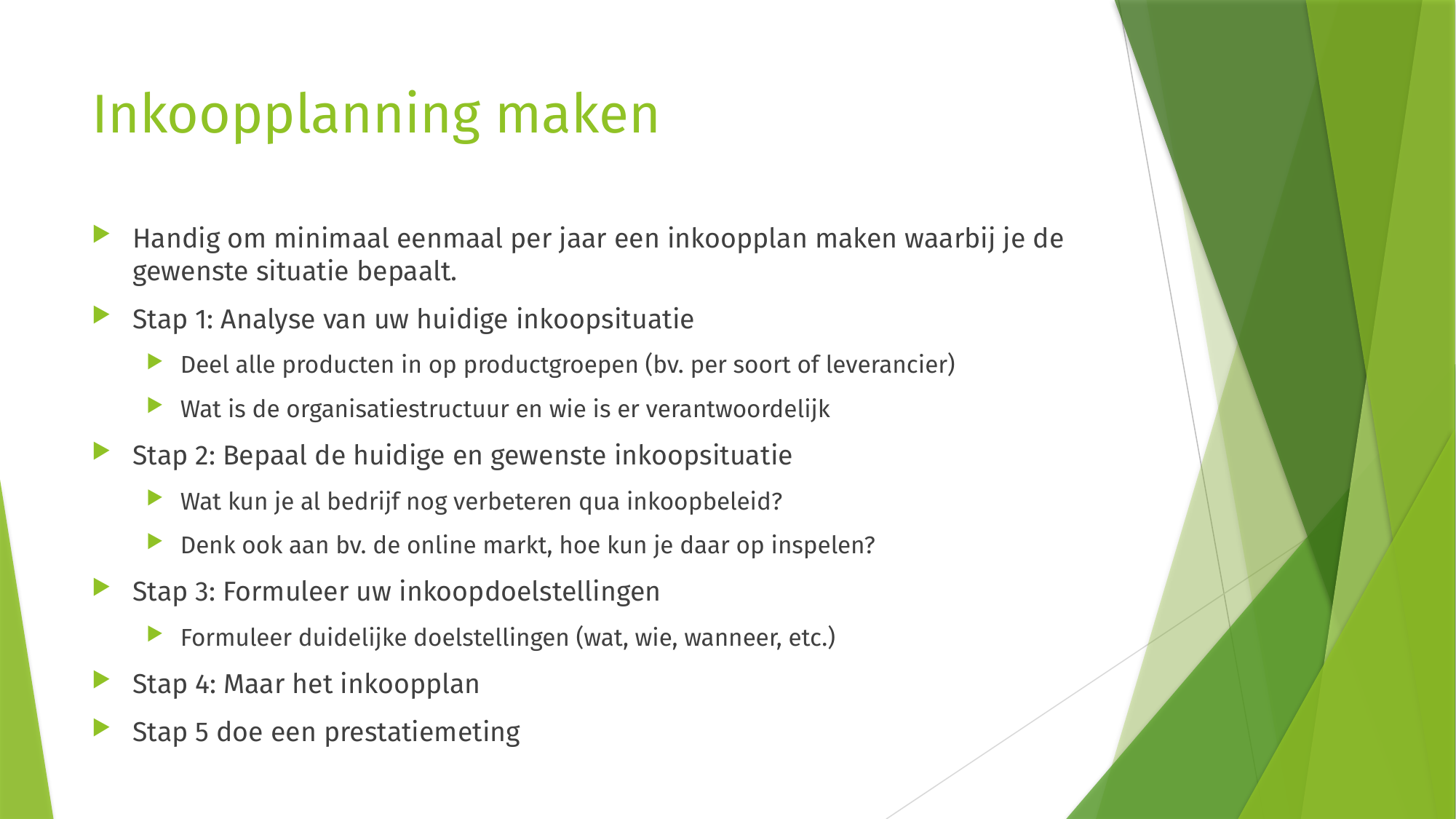

# Inkoopplanning maken
Handig om minimaal eenmaal per jaar een inkoopplan maken waarbij je de gewenste situatie bepaalt.
Stap 1: Analyse van uw huidige inkoopsituatie
Deel alle producten in op productgroepen (bv. per soort of leverancier)
Wat is de organisatiestructuur en wie is er verantwoordelijk
Stap 2: Bepaal de huidige en gewenste inkoopsituatie
Wat kun je al bedrijf nog verbeteren qua inkoopbeleid?
Denk ook aan bv. de online markt, hoe kun je daar op inspelen?
Stap 3: Formuleer uw inkoopdoelstellingen
Formuleer duidelijke doelstellingen (wat, wie, wanneer, etc.)
Stap 4: Maar het inkoopplan
Stap 5 doe een prestatiemeting